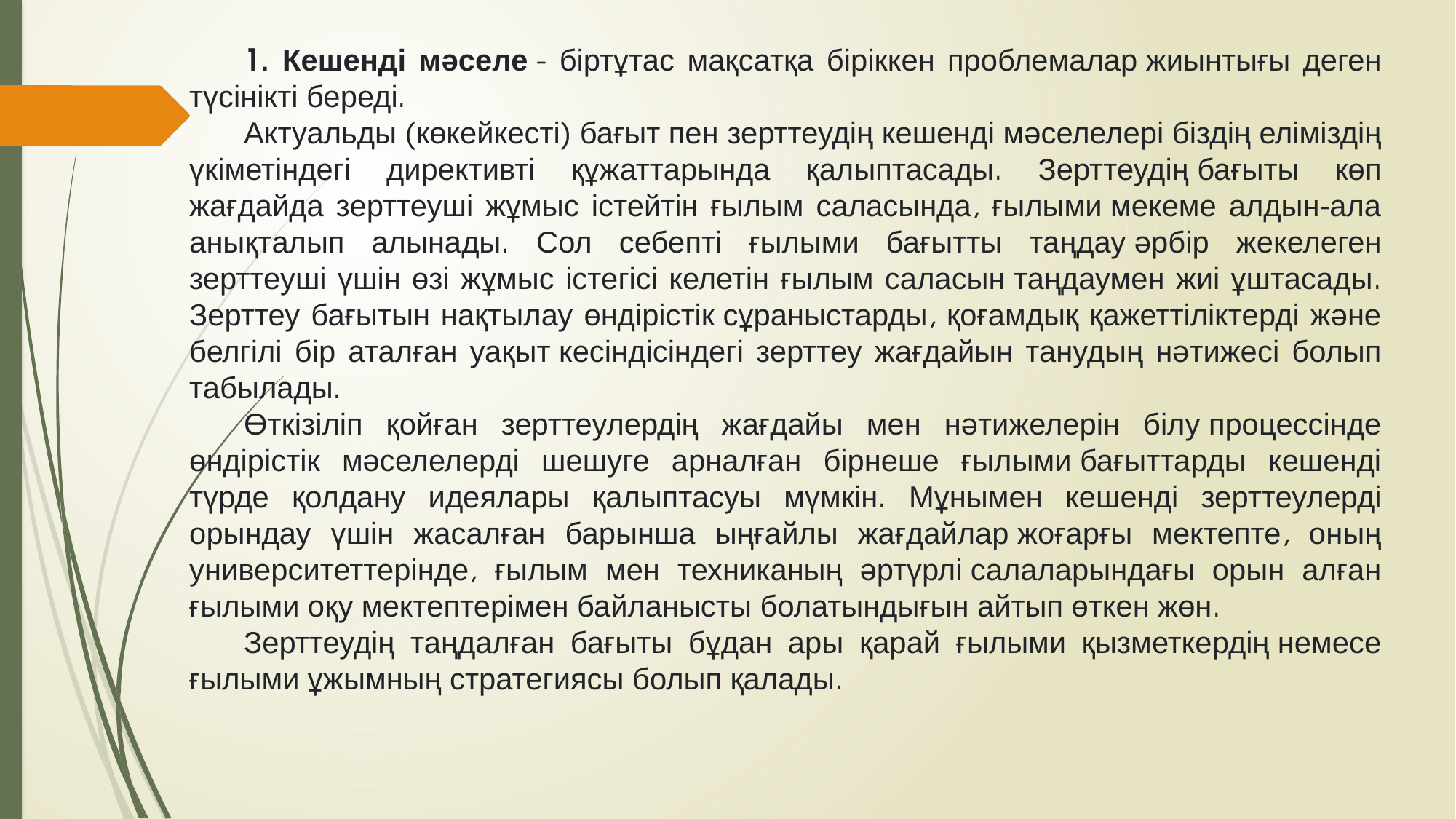

1. Кешенді мәселе - біртұтас мақсатқа біріккен проблемалар жиынтығы деген түсінікті береді.
Актуальды (көкейкесті) бағыт пен зерттеудің кешенді мәселелері біздің еліміздің үкіметіндегі директивті құжаттарында қалыптасады. Зерттеудің бағыты көп жағдайда зерттеуші жұмыс істейтін ғылым саласында, ғылыми мекеме алдын-ала анықталып алынады. Сол себепті ғылыми бағытты таңдау әрбір жекелеген зерттеуші үшін өзі жұмыс істегісі келетін ғылым саласын таңдаумен жиі ұштасады. Зерттеу бағытын нақтылау өндірістік сұраныстарды, қоғамдық қажеттіліктерді және белгілі бір аталған уақыт кесіндісіндегі зерттеу жағдайын танудың нәтижесі болып табылады.
Өткізіліп қойған зерттеулердің жағдайы мен нәтижелерін білу процессінде өндірістік мәселелерді шешуге арналған бірнеше ғылыми бағыттарды кешенді түрде қолдану идеялары қалыптасуы мүмкін. Мұнымен кешенді зерттеулерді орындау үшін жасалған барынша ыңғайлы жағдайлар жоғарғы мектепте, оның университеттерінде, ғылым мен техниканың әртүрлі салаларындағы орын алған ғылыми оқу мектептерімен байланысты болатындығын айтып өткен жөн.
Зерттеудің таңдалған бағыты бұдан ары қарай ғылыми қызметкердің немесе ғылыми ұжымның стратегиясы болып қалады.